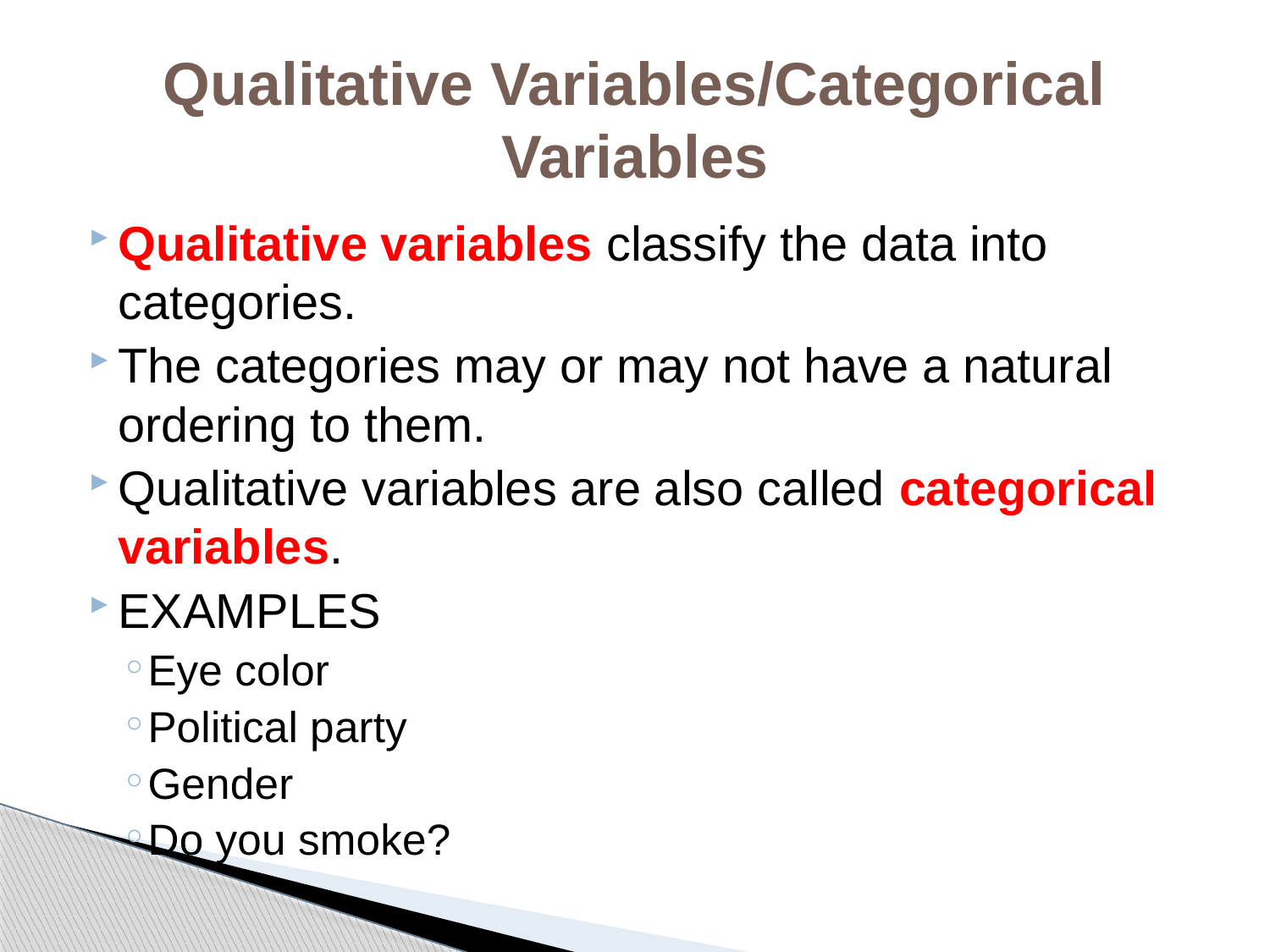

# Qualitative Variables/Categorical Variables
Qualitative variables classify the data into categories.
The categories may or may not have a natural ordering to them.
Qualitative variables are also called categorical variables.
EXAMPLES
Eye color
Political party
Gender
Do you smoke?